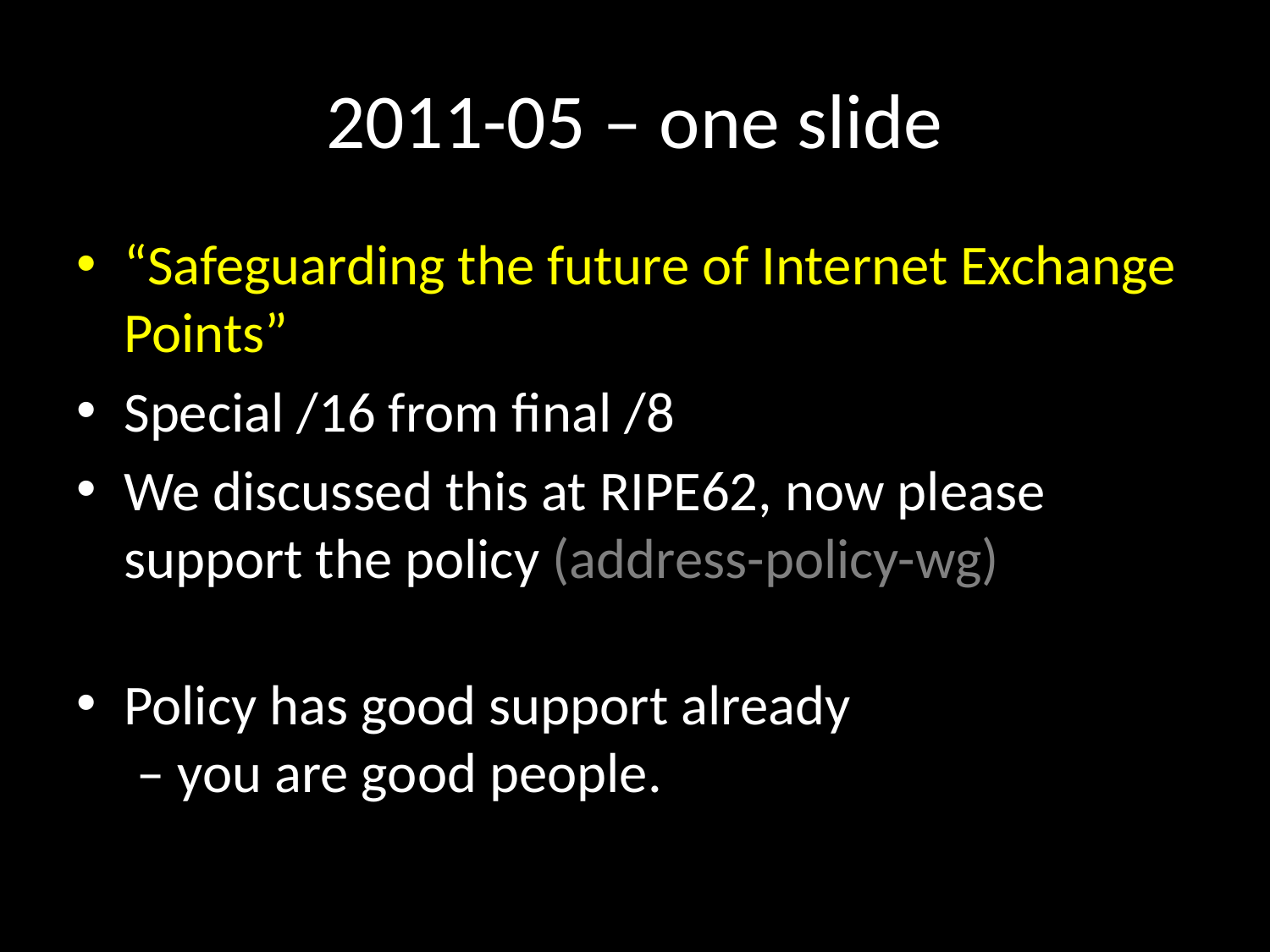

# 2011-05 – one slide
“Safeguarding the future of Internet Exchange Points”
Special /16 from final /8
We discussed this at RIPE62, now please support the policy (address-policy-wg)
Policy has good support already
 – you are good people.